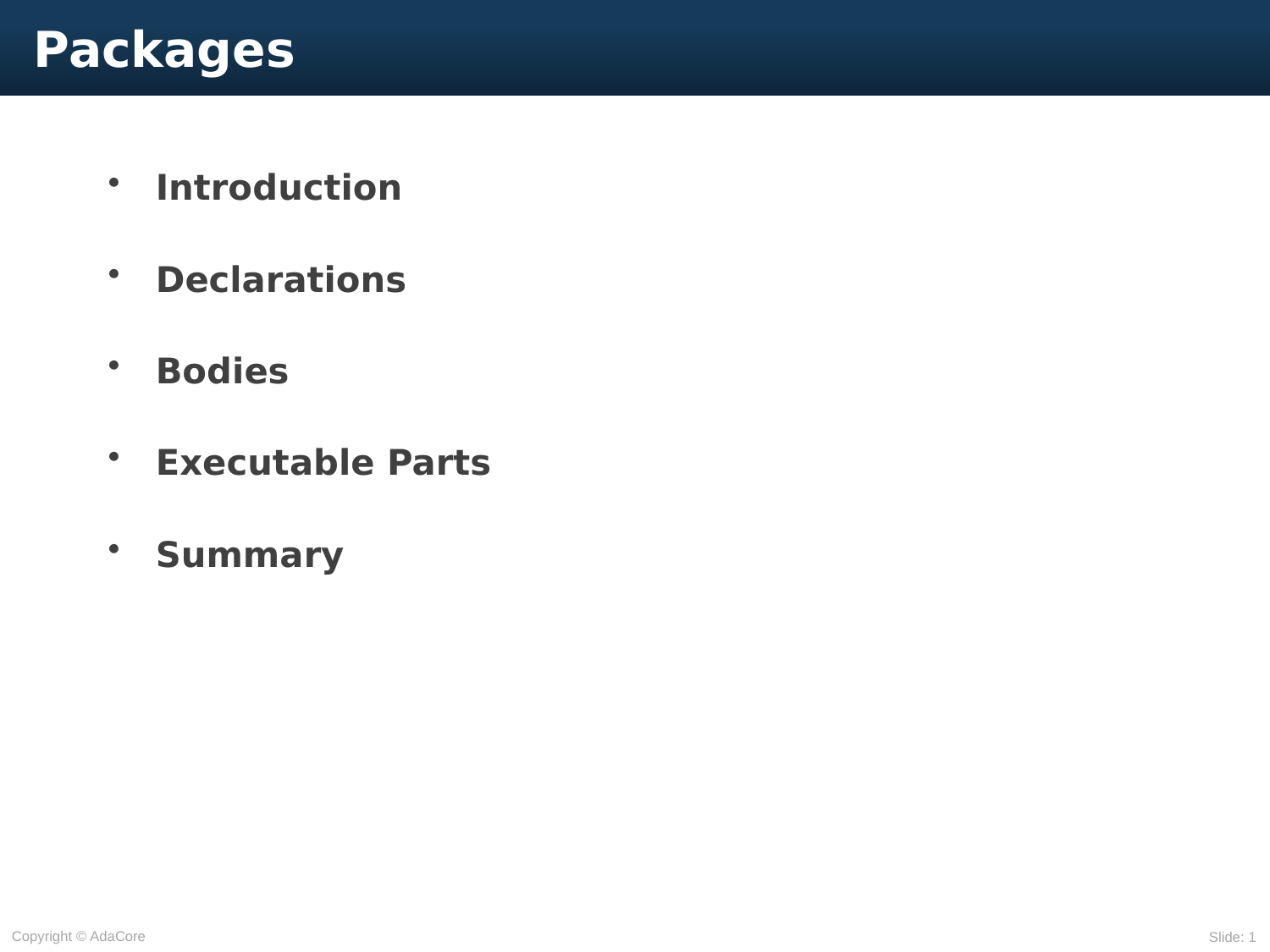

# Packages
Introduction
Declarations
Bodies
Executable Parts
Summary